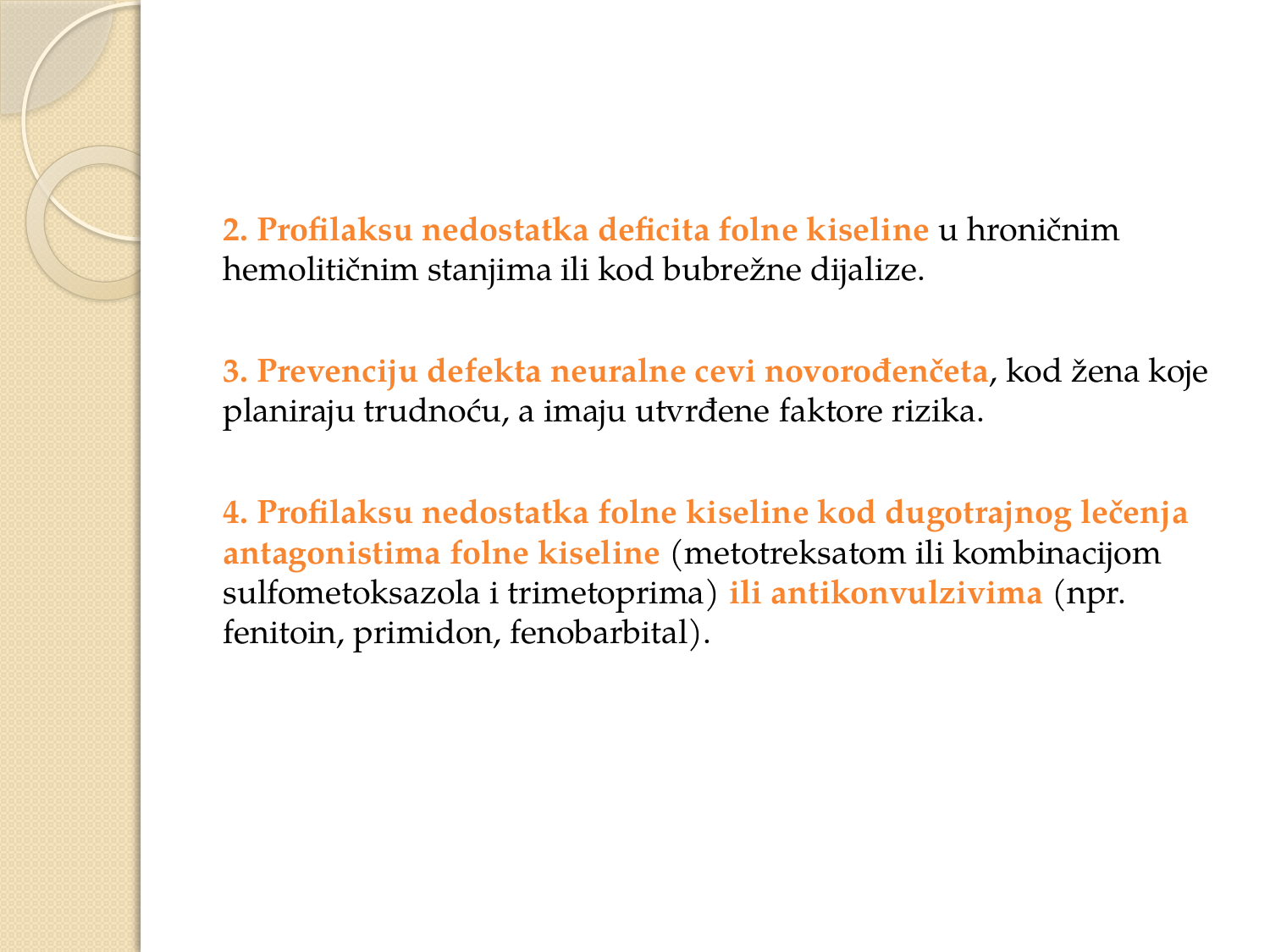

#
2. Profilaksu nedostatka deficita folne kiseline u hroničnim hemolitičnim stanjima ili kod bubrežne dijalize.

3. Prevenciju defekta neuralne cevi novorođenčeta, kod žena koje planiraju trudnoću, a imaju utvrđene faktore rizika.

4. Profilaksu nedostatka folne kiseline kod dugotrajnog lečenja antagonistima folne kiseline (metotreksatom ili kombinacijom sulfometoksazola i trimetoprima) ili antikonvulzivima (npr. fenitoin, primidon, fenobarbital).